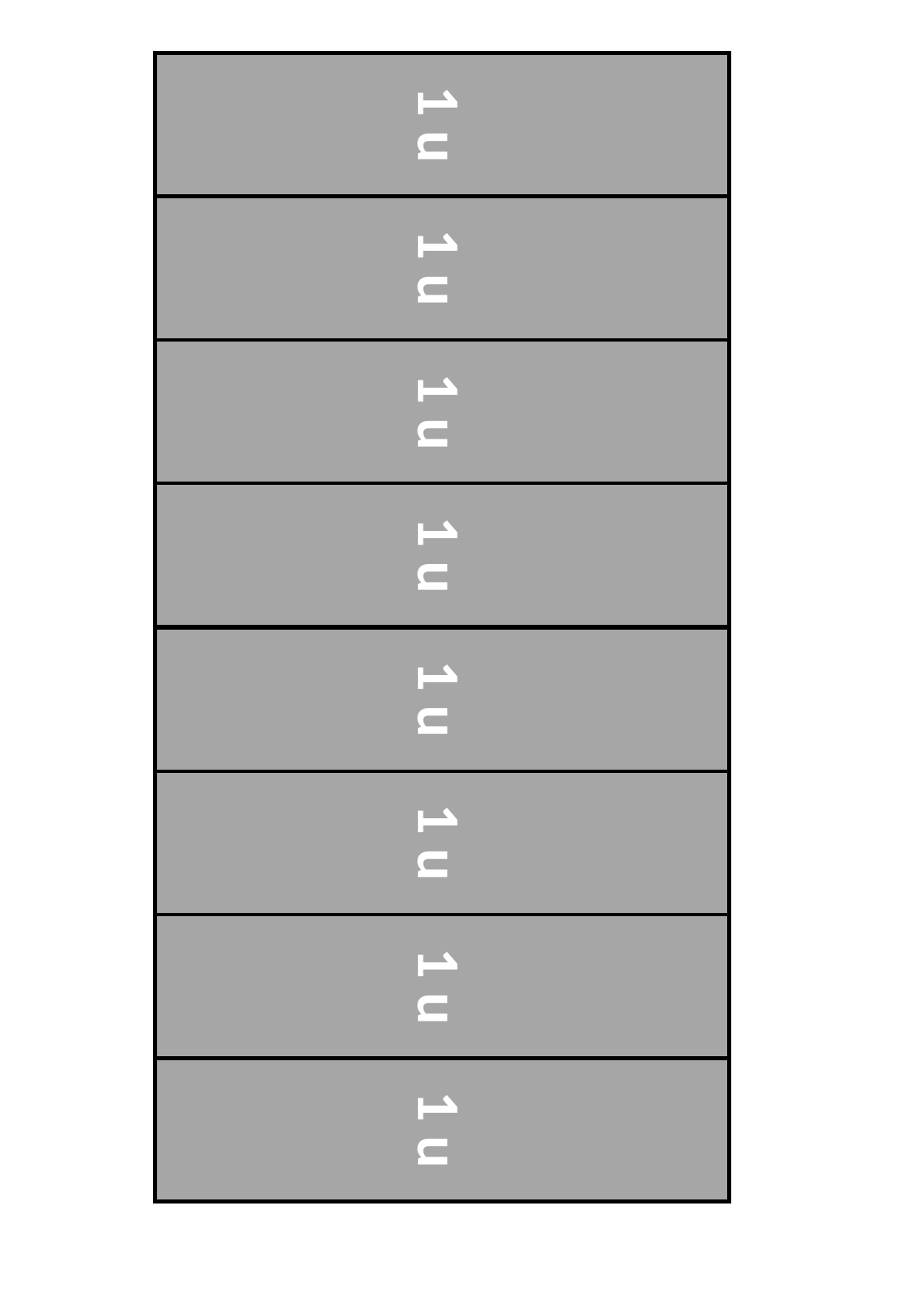

1 u
1 u
1 u
1 u
1 u
1 u
1 u
1 u